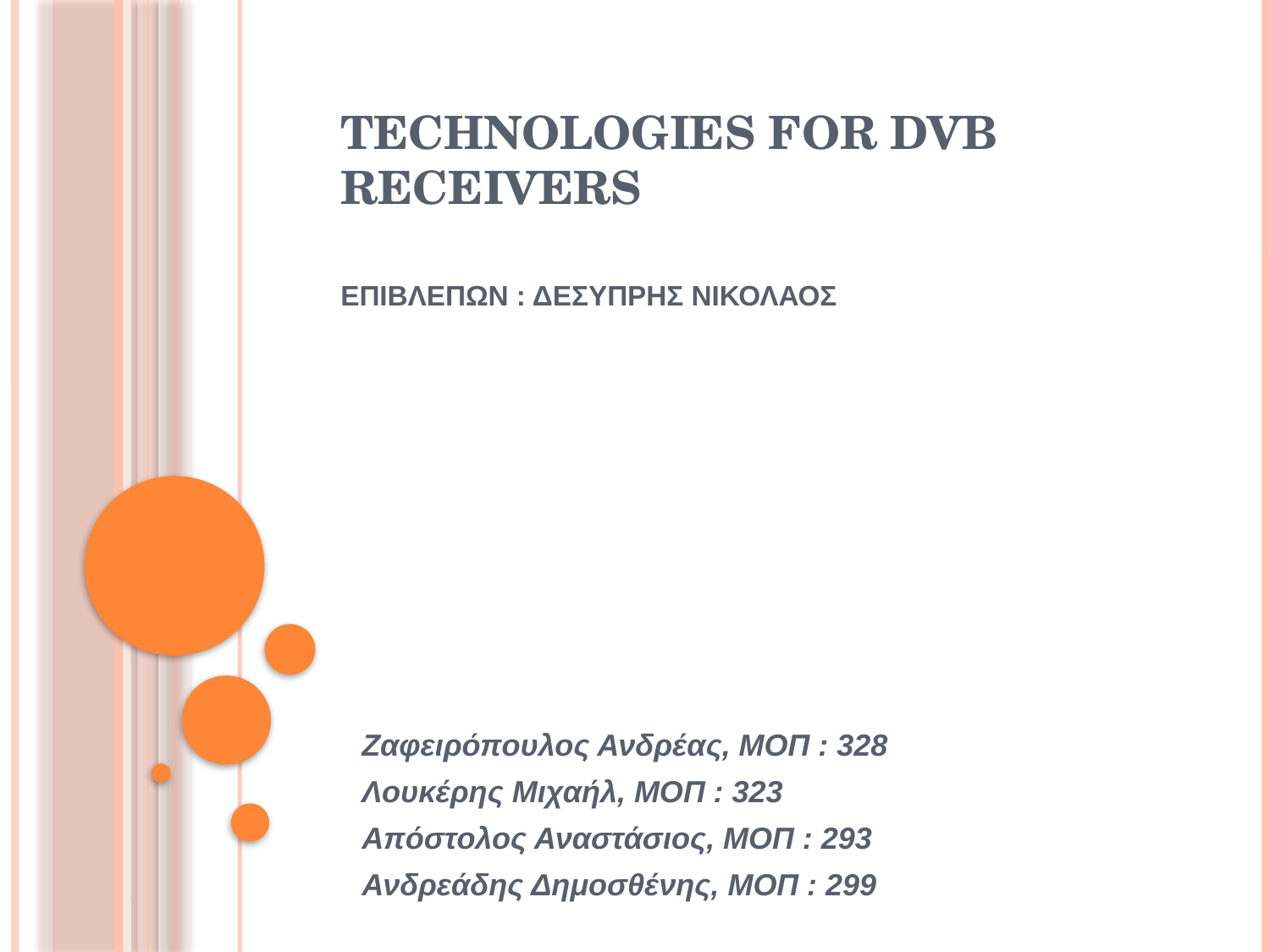

# Technologies for DVB receivers Επιβλεπων : ΔΕΣΥΠΡΗΣ ΝΙΚΟΛΑΟΣ
Ζαφειρόπουλος Ανδρέας, ΜΟΠ : 328
Λουκέρης Μιχαήλ, ΜΟΠ : 323
Απόστολος Αναστάσιος, ΜΟΠ : 293
Ανδρεάδης Δημοσθένης, ΜΟΠ : 299